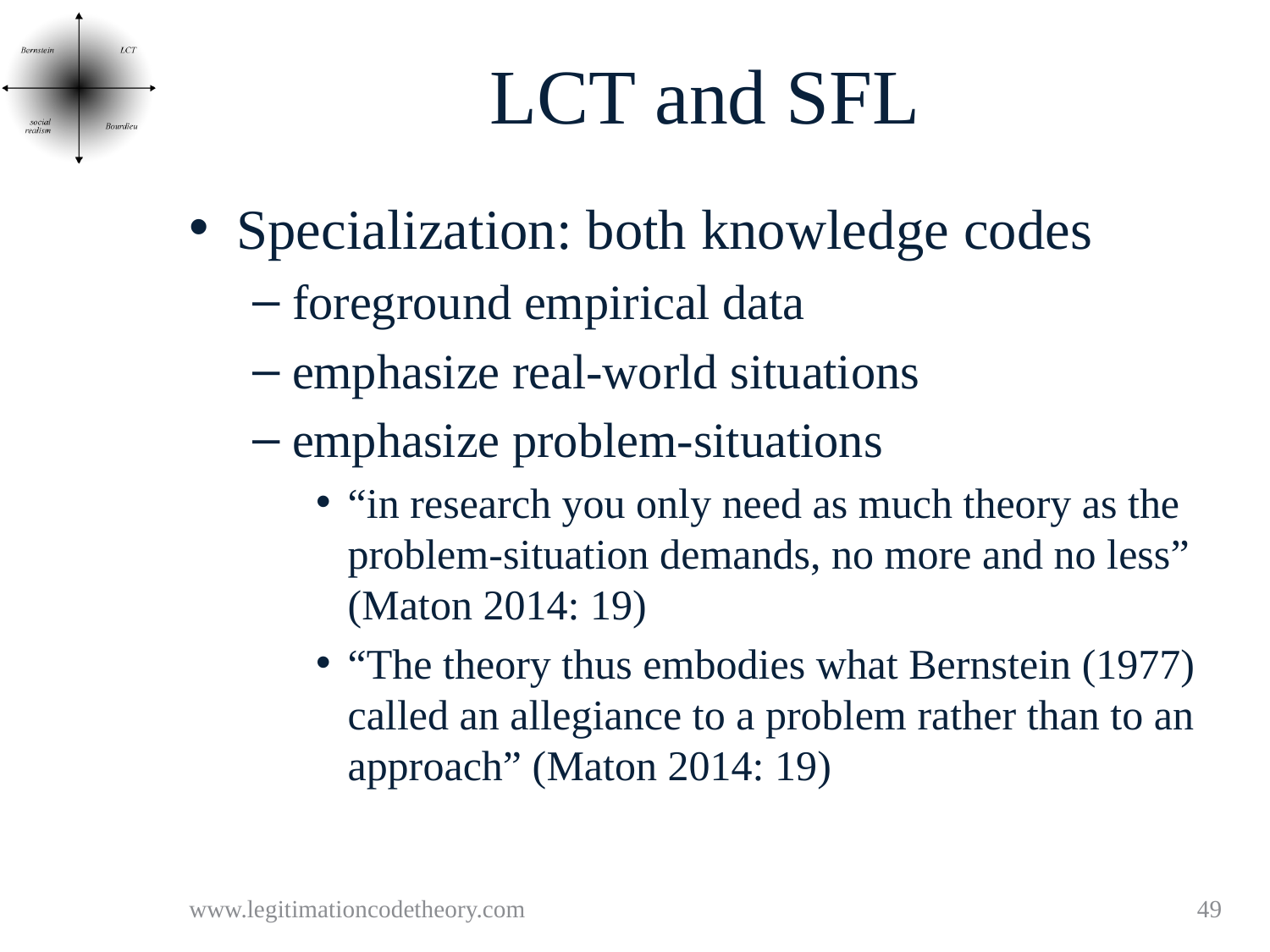

# LCT and SFL

Specialization: both knowledge codes
foreground empirical data
emphasize real-world situations
emphasize problem-situations
“in research you only need as much theory as the problem-situation demands, no more and no less” (Maton 2014: 19)
“The theory thus embodies what Bernstein (1977) called an allegiance to a problem rather than to an approach” (Maton 2014: 19)

www.legitimationcodetheory.com
49